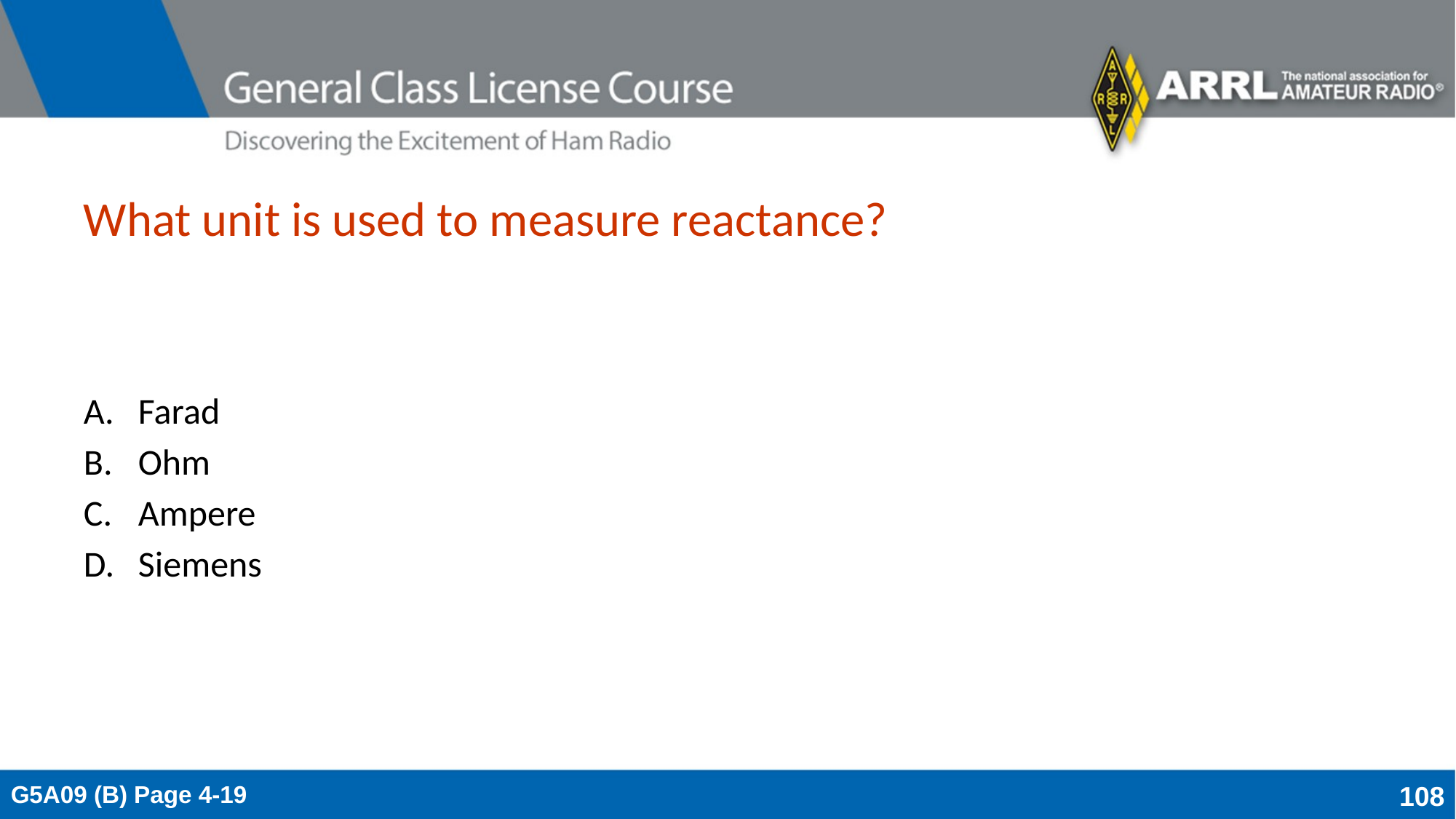

# What unit is used to measure reactance?
Farad
Ohm
Ampere
Siemens
G5A09 (B) Page 4-19
108